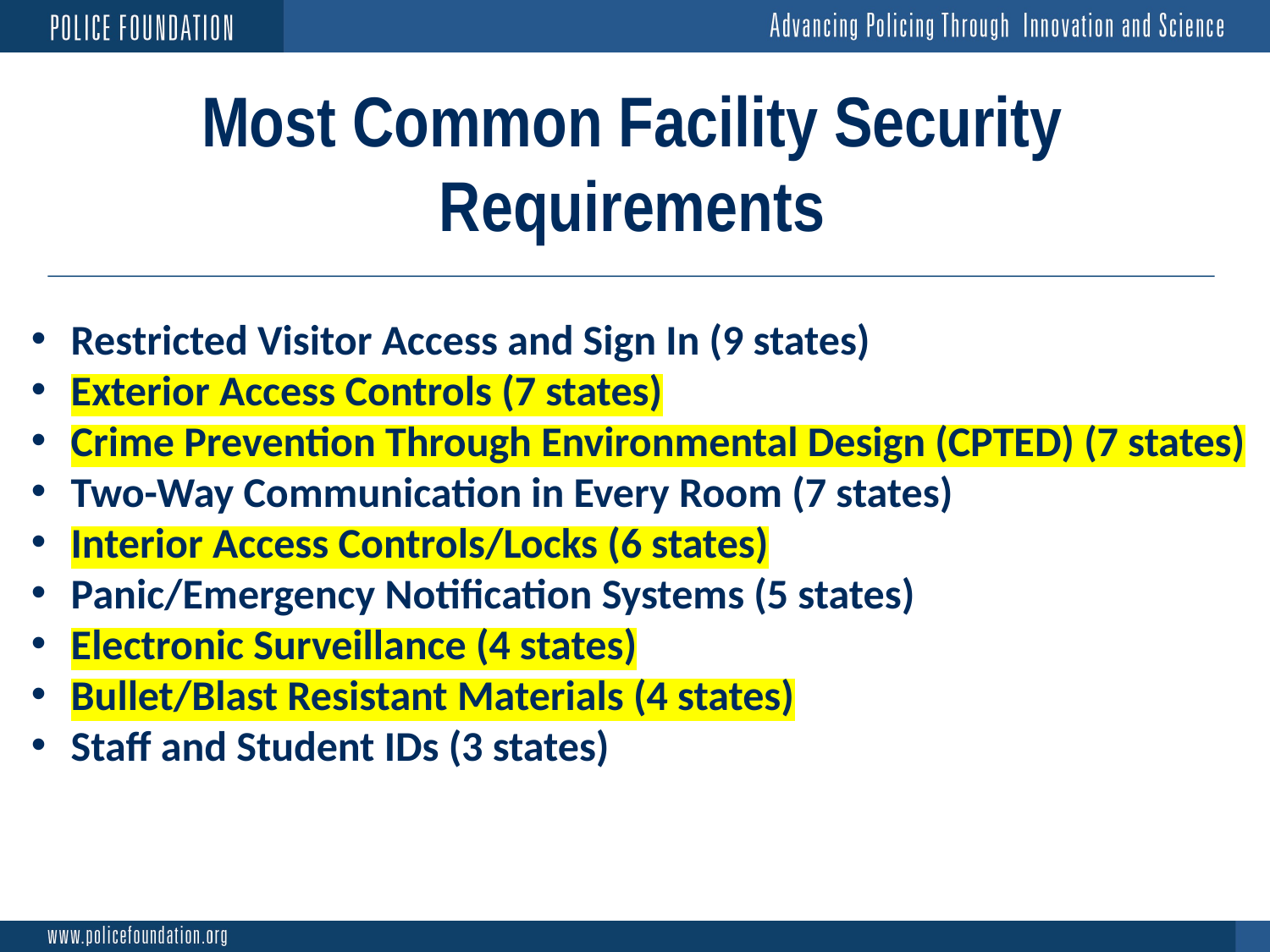

# Most Common Facility Security Requirements

Restricted Visitor Access and Sign In (9 states)
Exterior Access Controls (7 states)
Crime Prevention Through Environmental Design (CPTED) (7 states)
Two-Way Communication in Every Room (7 states)
Interior Access Controls/Locks (6 states)
Panic/Emergency Notification Systems (5 states)
Electronic Surveillance (4 states)
Bullet/Blast Resistant Materials (4 states)
Staff and Student IDs (3 states)